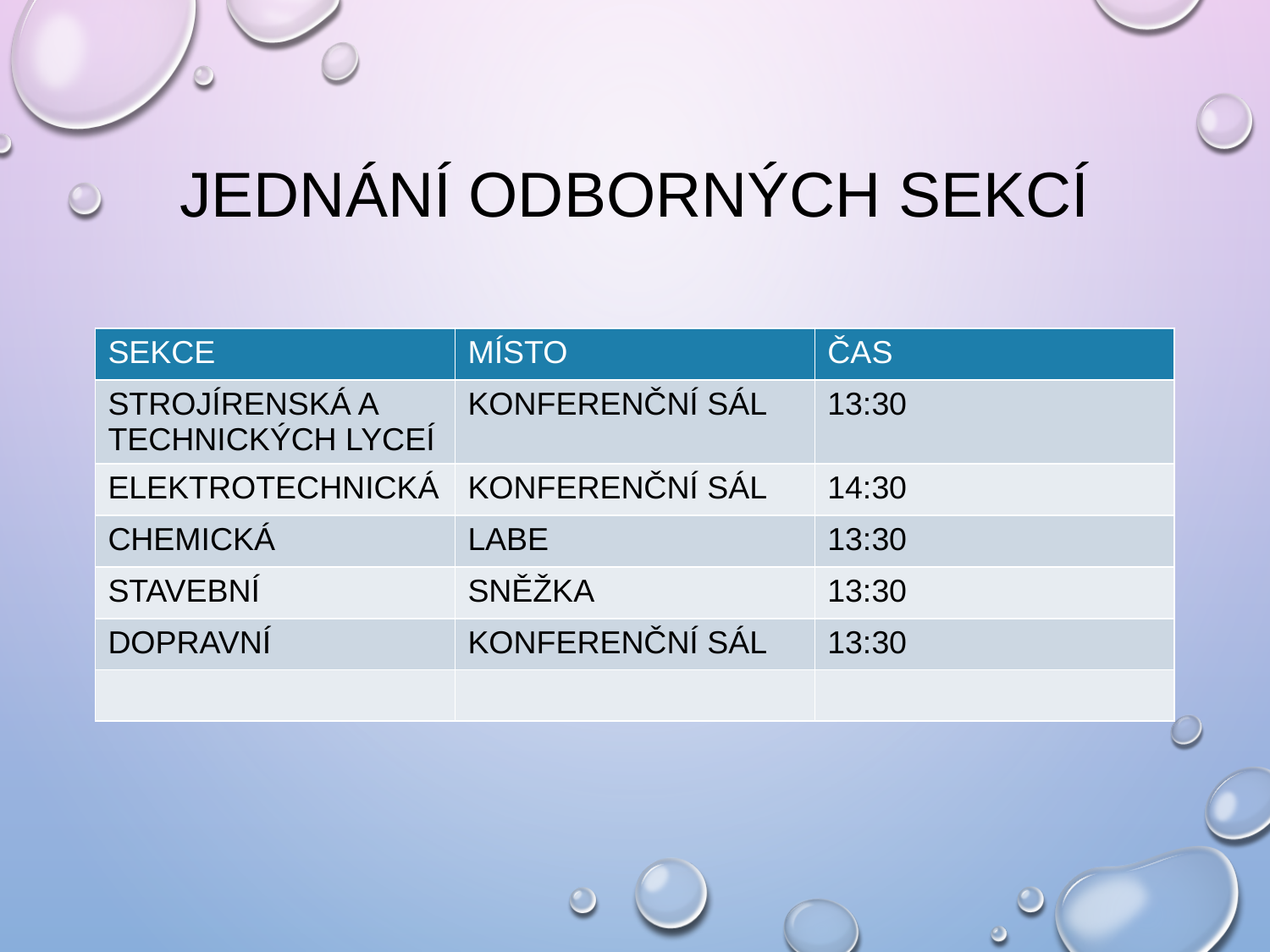

# Jednání odborných sekcí
| SEKCE | MÍSTO | ČAS |
| --- | --- | --- |
| STROJÍRENSKÁ A TECHNICKÝCH LYCEÍ | KONFERENČNÍ SÁL | 13:30 |
| ELEKTROTECHNICKÁ | KONFERENČNÍ SÁL | 14:30 |
| CHEMICKÁ | LABE | 13:30 |
| STAVEBNÍ | SNĚŽKA | 13:30 |
| DOPRAVNÍ | KONFERENČNÍ SÁL | 13:30 |
|  |  |  |